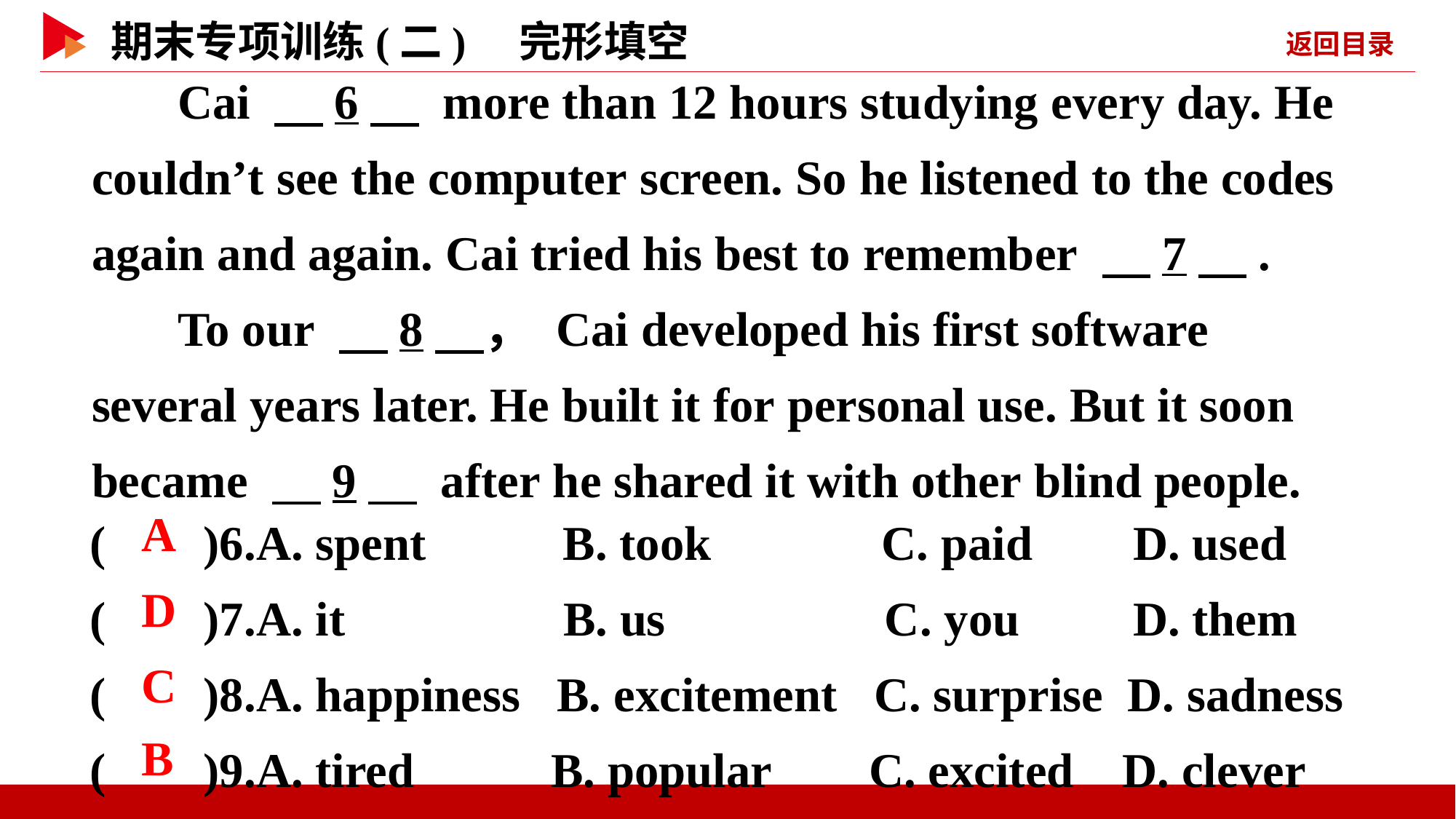

Cai 　6　 more than 12 hours studying every day. He couldn’t see the computer screen. So he listened to the codes again and again. Cai tried his best to remember 　7　.
To our 　8　， Cai developed his first software several years later. He built it for personal use. But it soon became 　9　 after he shared it with other blind people.
(        )6.A. spent	   B. took              C. paid	     D. used
(        )7.A. it	            B. us                  C. you	     D. them
(        )8.A. happiness   B. excitement   C. surprise  D. sadness
(        )9.A. tired	           B. popular        C. excited    D. clever
   A
   D
   C
   B